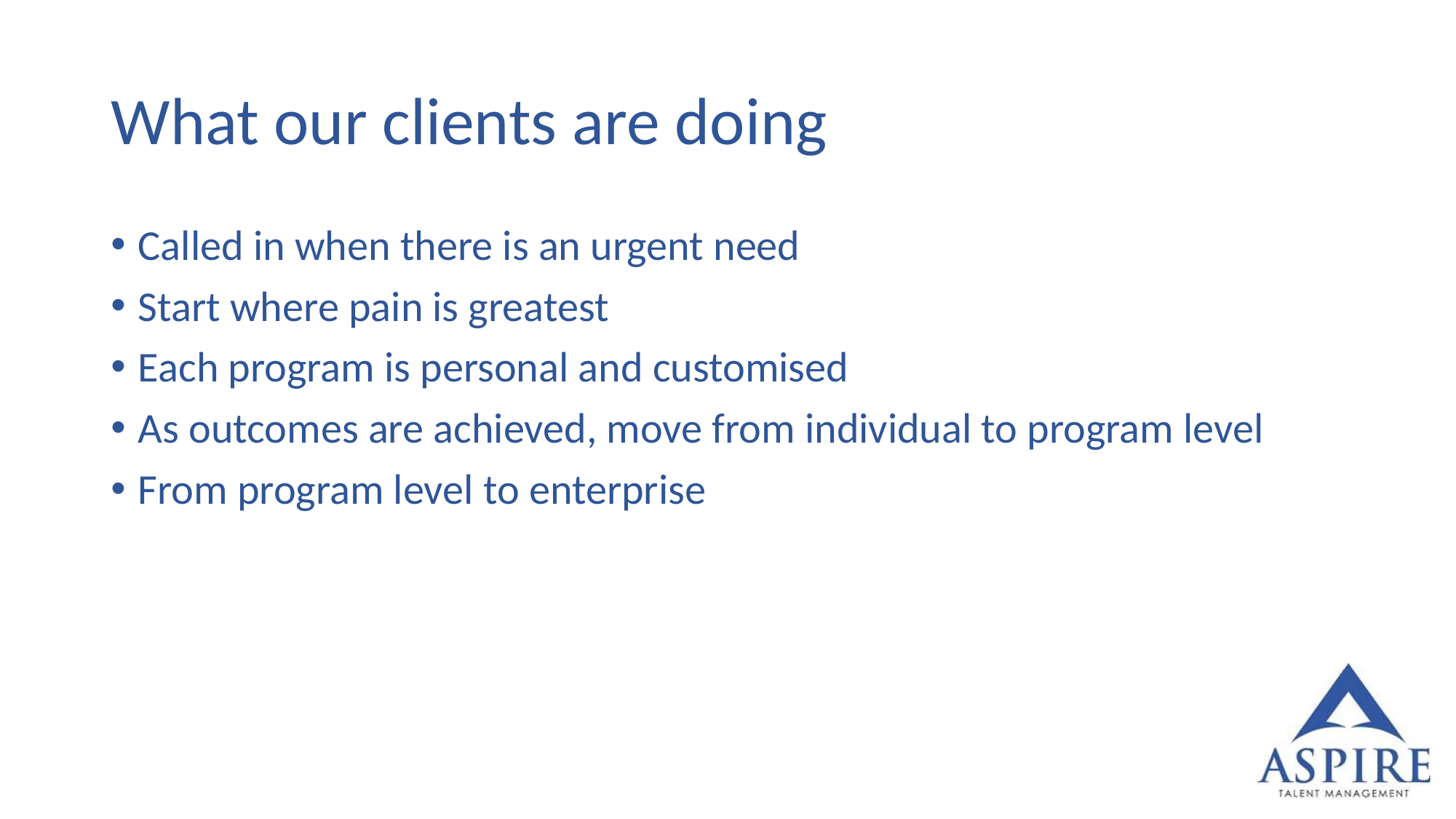

# What our clients are doing
Called in when there is an urgent need
Start where pain is greatest
Each program is personal and customised
As outcomes are achieved, move from individual to program level
From program level to enterprise